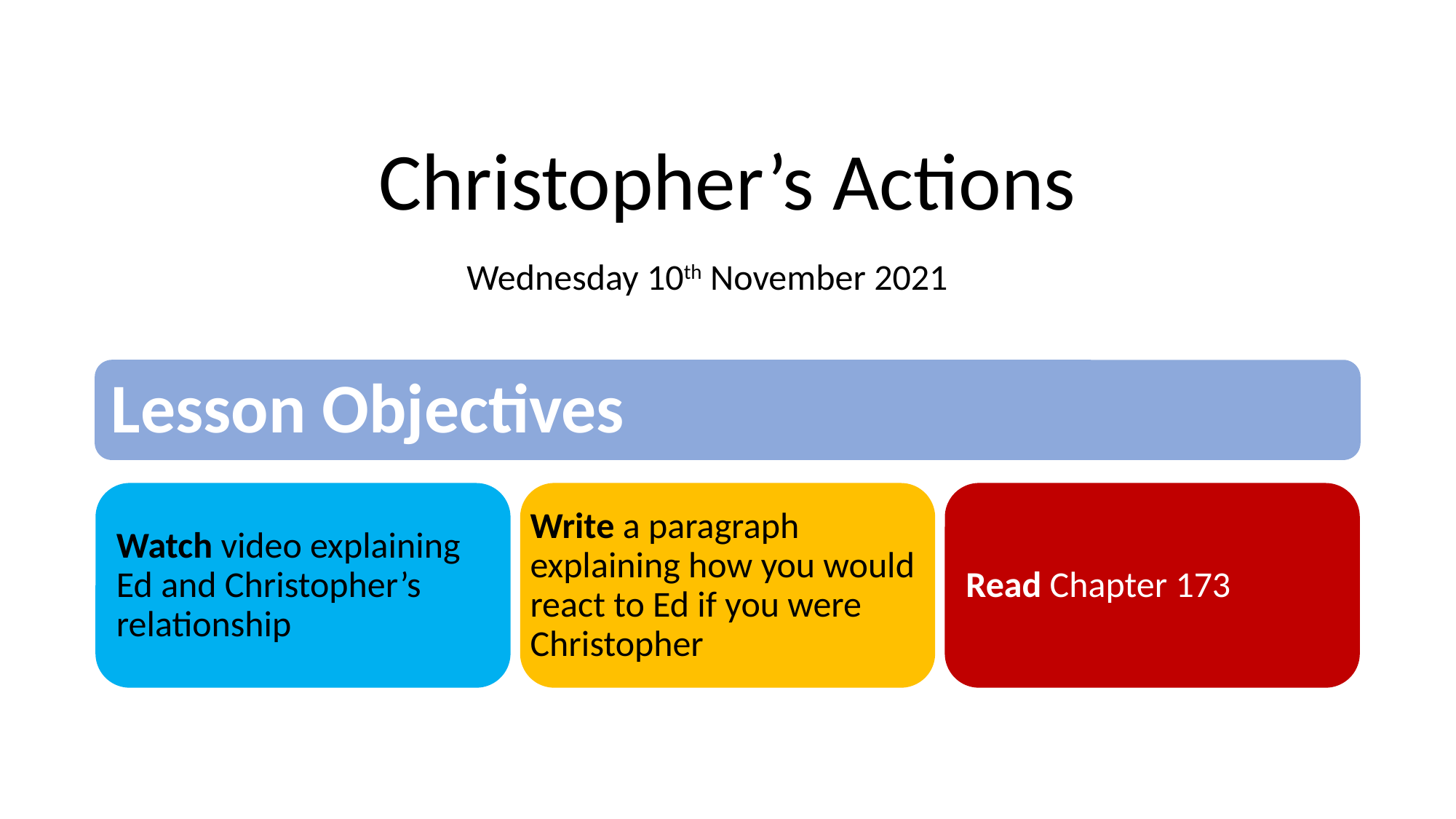

# Christopher’s Actions
Wednesday 10th November 2021
Lesson Objectives
Watch video explaining Ed and Christopher’s relationship
Write a paragraph explaining how you would react to Ed if you were Christopher
Read Chapter 173